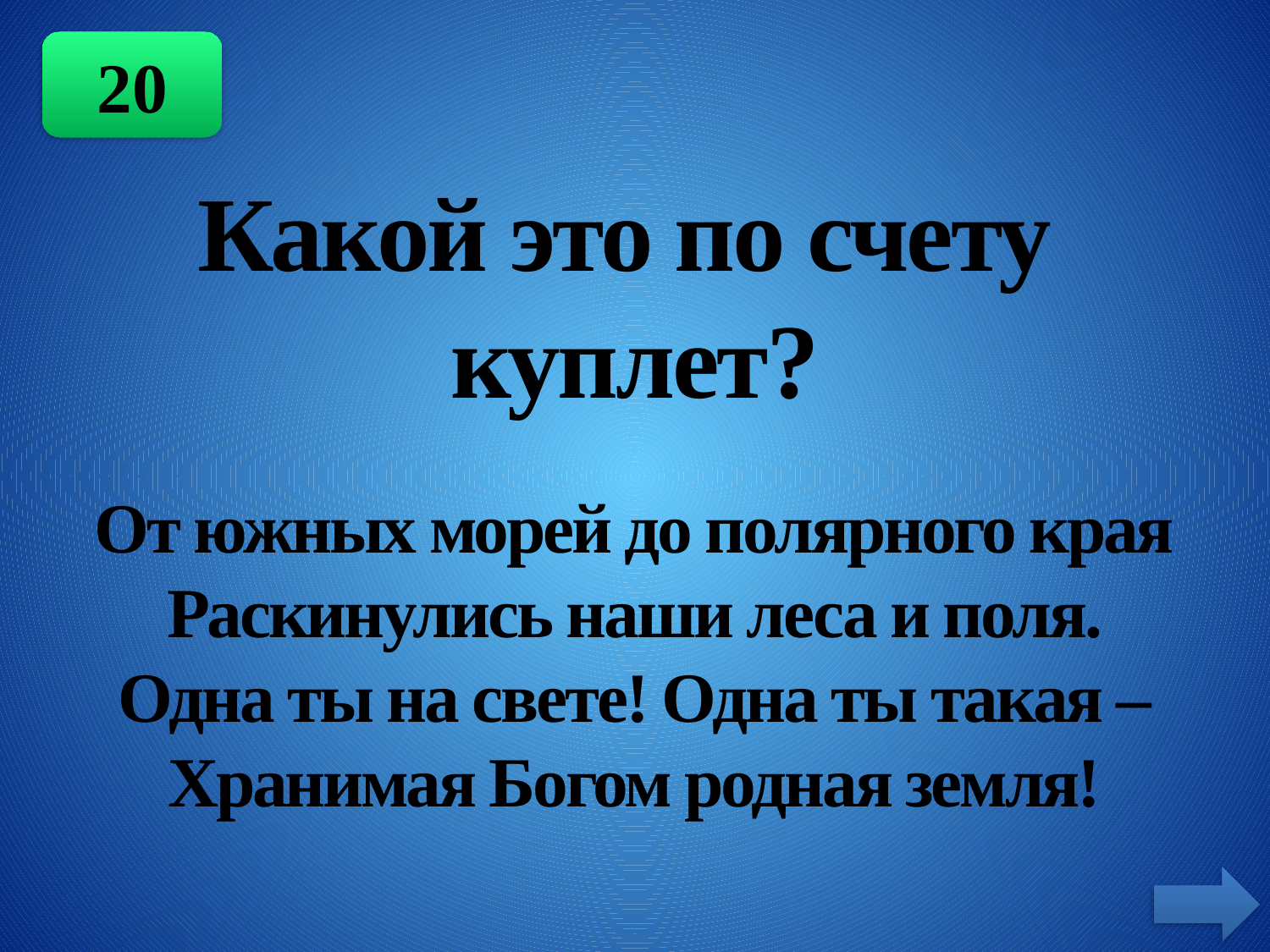

20
Какой это по счету  куплет?

От южных морей до полярного края
Раскинулись наши леса и поля.
Одна ты на свете! Одна ты такая –
Хранимая Богом родная земля!